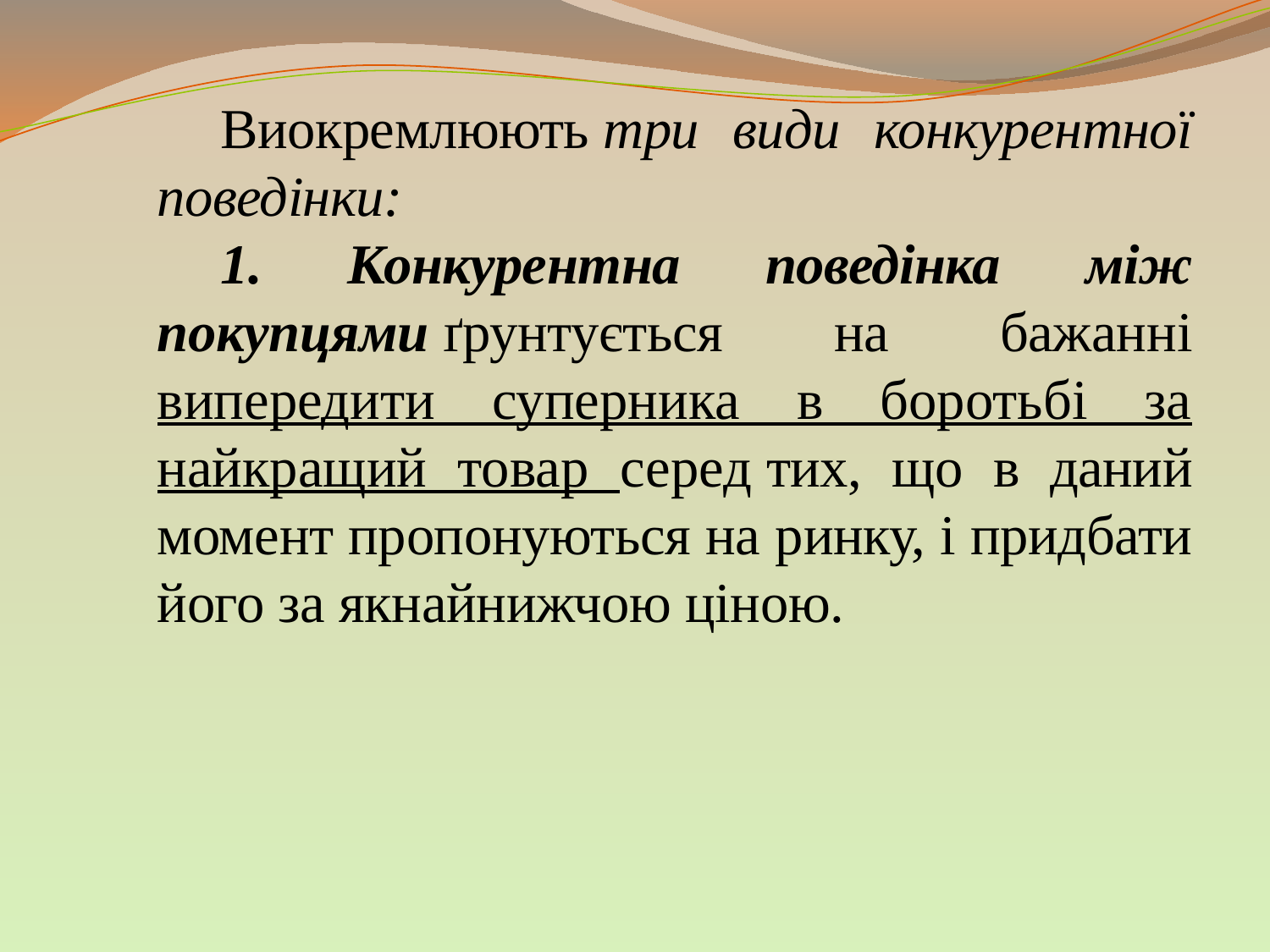

Виокремлюють три види конкурентної поведінки:
1. Конкурентна поведінка між покупцями ґрунтується на бажанні випередити суперника в боротьбі за найкращий товар серед тих, що в даний момент пропонуються на ринку, і придбати його за якнайнижчою ціною.